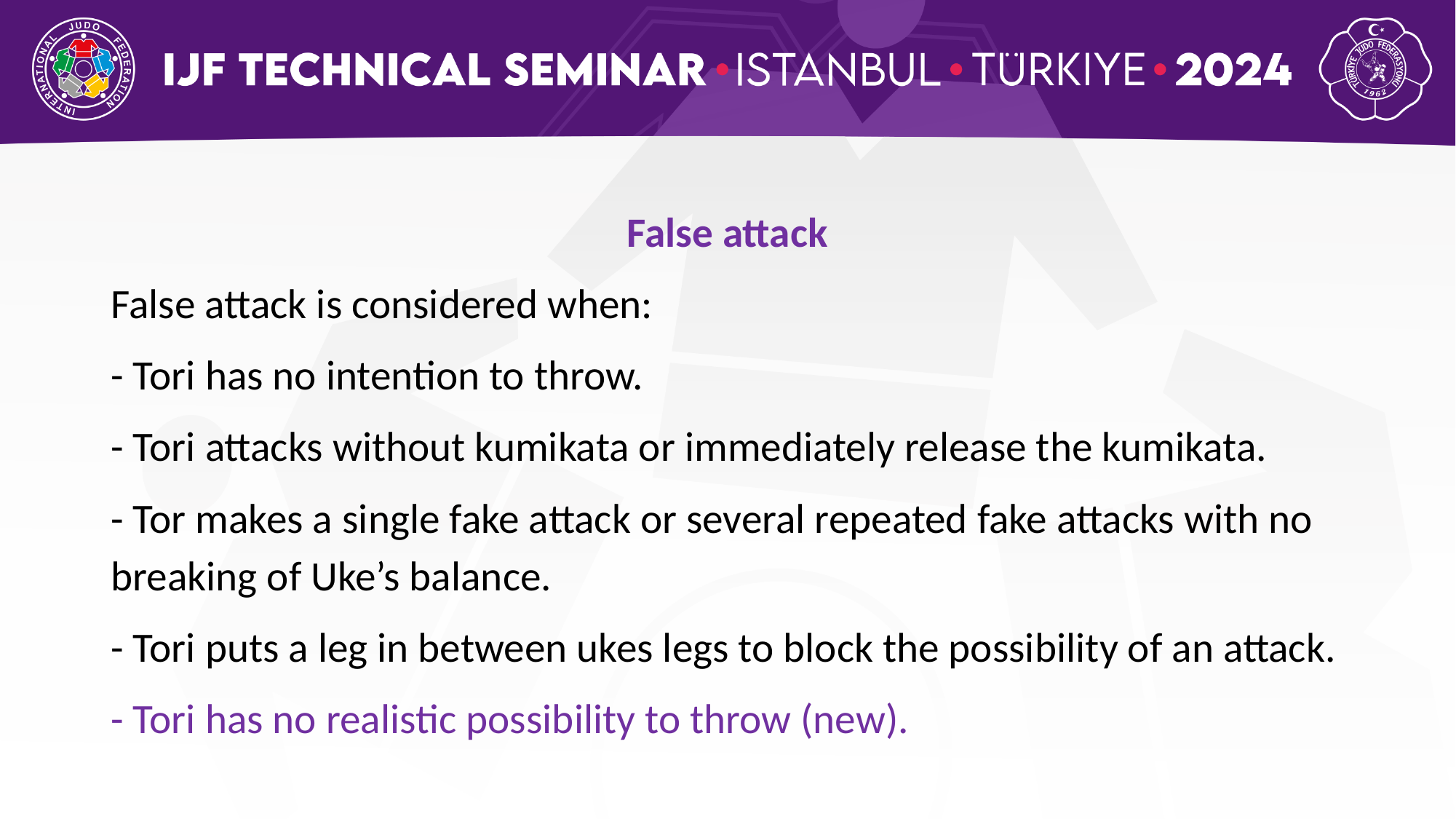

False attack
False attack is considered when:
- Tori has no intention to throw.
- Tori attacks without kumikata or immediately release the kumikata.
- Tor makes a single fake attack or several repeated fake attacks with no breaking of Uke’s balance.
- Tori puts a leg in between ukes legs to block the possibility of an attack.
- Tori has no realistic possibility to throw (new).